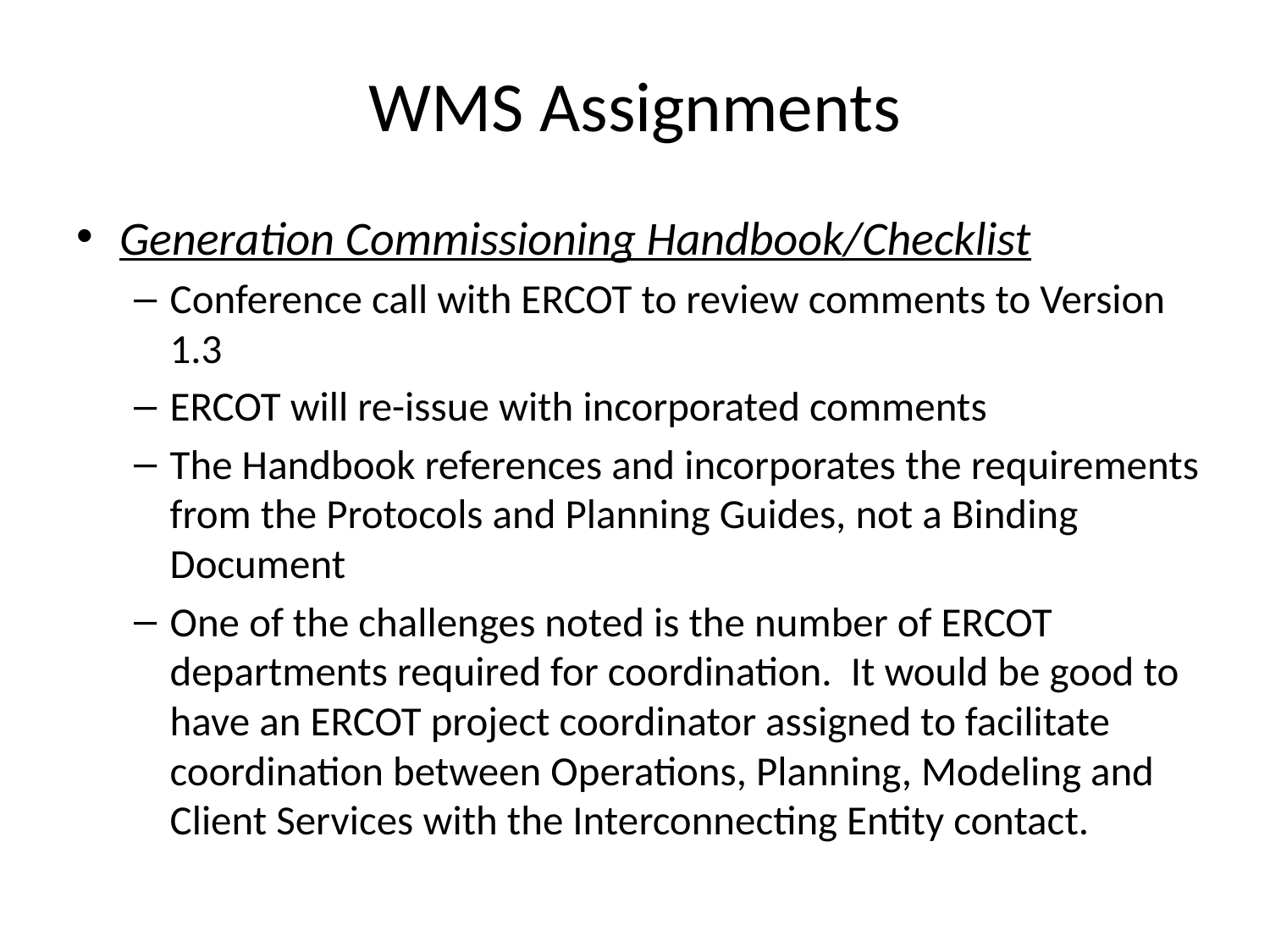

# WMS Assignments
Generation Commissioning Handbook/Checklist
Conference call with ERCOT to review comments to Version 1.3
ERCOT will re-issue with incorporated comments
The Handbook references and incorporates the requirements from the Protocols and Planning Guides, not a Binding Document
One of the challenges noted is the number of ERCOT departments required for coordination.  It would be good to have an ERCOT project coordinator assigned to facilitate coordination between Operations, Planning, Modeling and Client Services with the Interconnecting Entity contact.